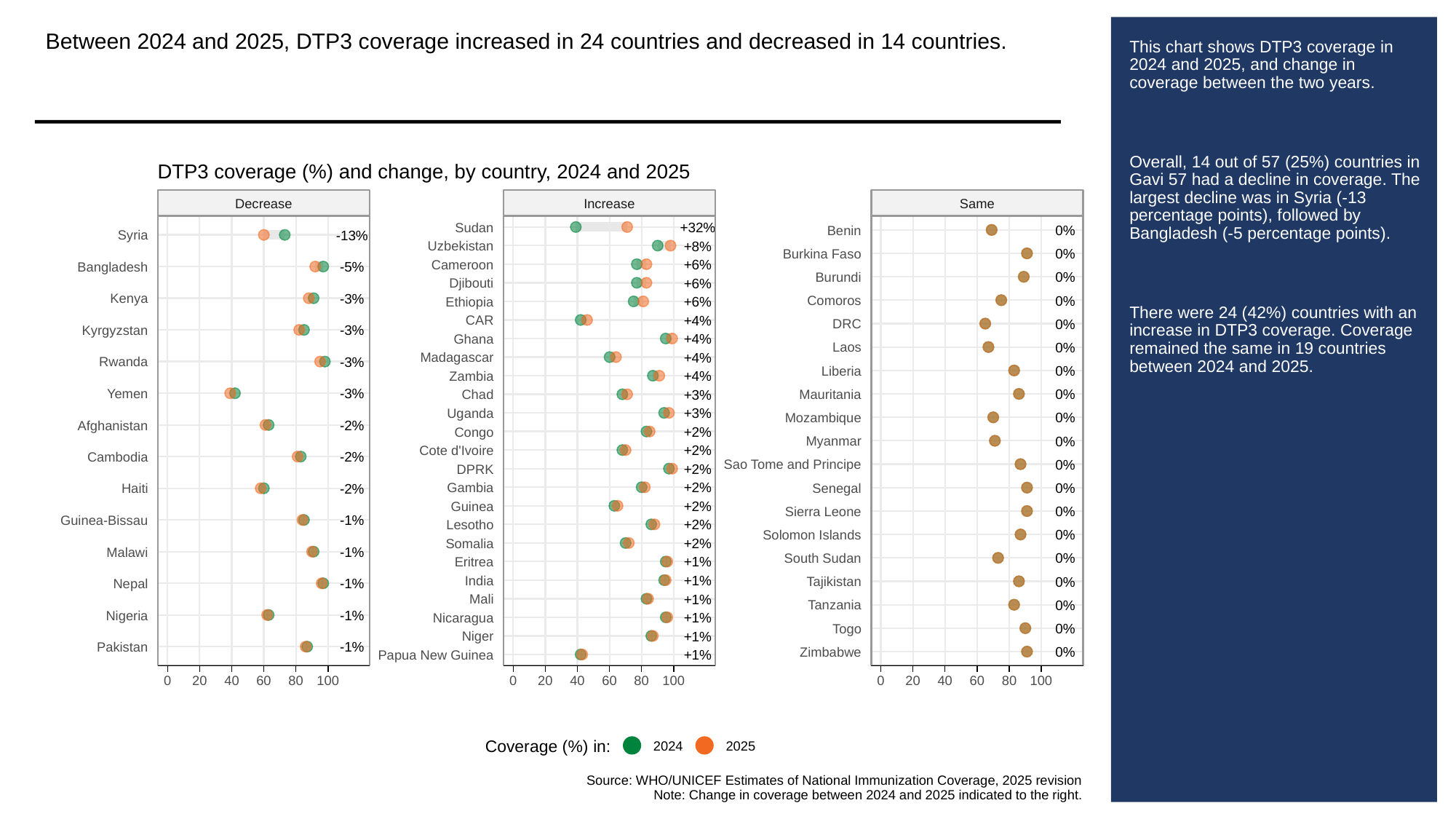

Between 2024 and 2025, DTP3 coverage increased in 24 countries and decreased in 14 countries.
# This chart shows DTP3 coverage in 2024 and 2025, and change in coverage between the two years.

Overall, 14 out of 57 (25%) countries in Gavi 57 had a decline in coverage. The largest decline was in Syria (-13 percentage points), followed by Bangladesh (-5 percentage points).

There were 24 (42%) countries with an increase in DTP3 coverage. Coverage remained the same in 19 countries between 2024 and 2025.

DTP3 coverage (%) and change, by country, 2024 and 2025

Decrease
Increase
Same

+32%
Sudan

0%
Benin

-13%
Syria

+8%
Uzbekistan

0%
Burkina Faso

+6%
Cameroon

-5%
Bangladesh

0%
Burundi

+6%
Djibouti

-3%
Kenya

0%
Comoros

+6%
Ethiopia

+4%
CAR

0%
DRC

-3%
Kyrgyzstan

+4%
Ghana

0%
Laos

+4%
Madagascar

-3%
Rwanda

0%
Liberia

+4%
Zambia

-3%
Yemen

0%
Mauritania
+3%
Chad

+3%
Uganda

0%
Mozambique

-2%
Afghanistan

+2%
Congo

0%
Myanmar

+2%
Cote d'Ivoire

-2%
Cambodia

0%
Sao Tome and Principe

+2%
DPRK

+2%
Gambia
0%
Senegal

-2%
Haiti

+2%
Guinea

0%
Sierra Leone

-1%
Guinea-Bissau

+2%
Lesotho

0%
Solomon Islands

+2%
Somalia

-1%
Malawi

0%
South Sudan

+1%
Eritrea

+1%
India

0%
Tajikistan

-1%
Nepal

+1%
Mali

0%
Tanzania

-1%
Nigeria

+1%
Nicaragua

0%
Togo

+1%
Niger

-1%
Pakistan

0%
Zimbabwe

+1%
Papua New Guinea

0
20
40
60
80
100
0
20
40
60
80
100
0
20
40
60
80
100

Coverage (%) in:
2024
2025
Source: WHO/UNICEF Estimates of National Immunization Coverage, 2025 revision
Note: Change in coverage between 2024 and 2025 indicated to the right.